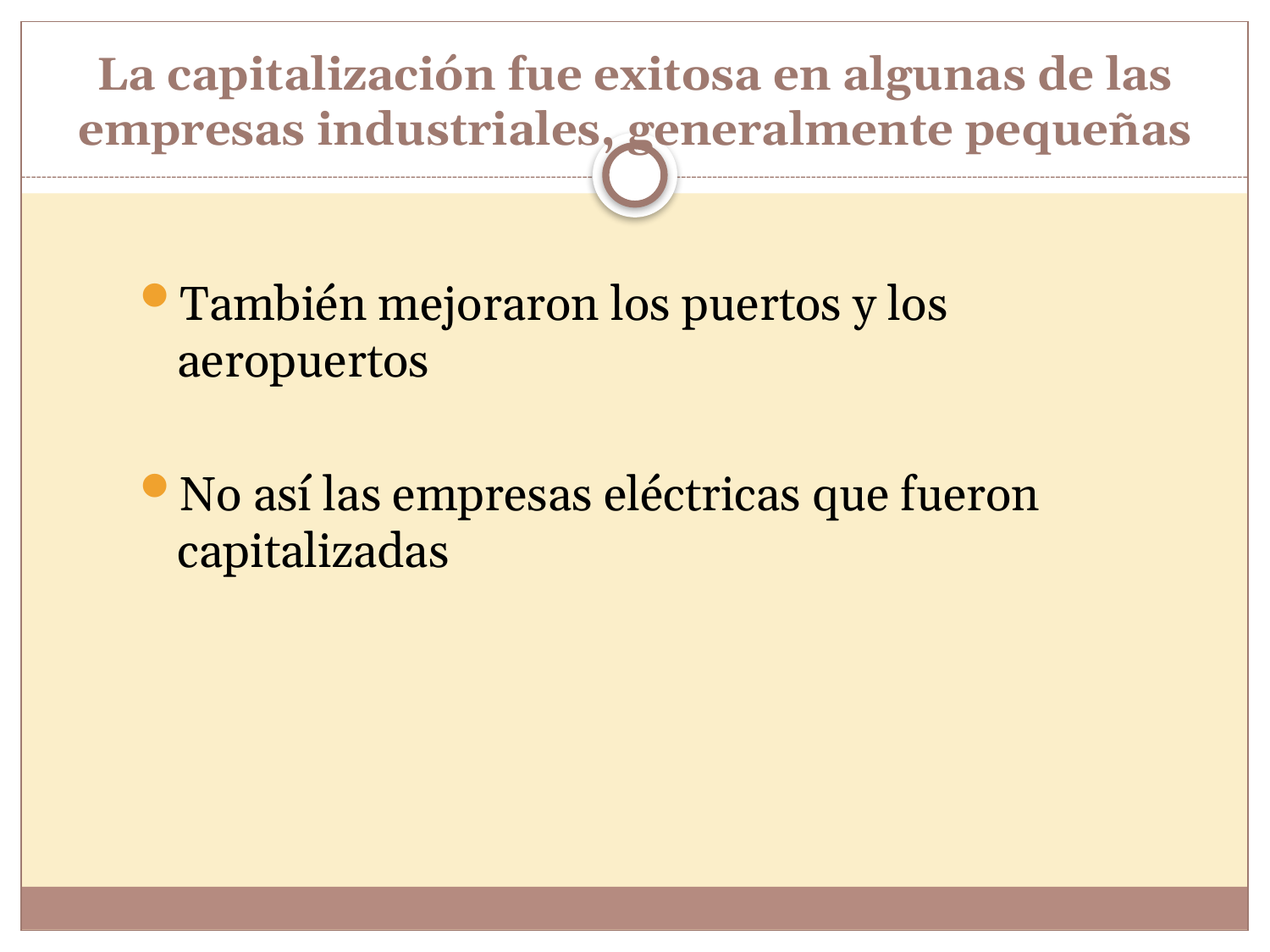

# La capitalización fue exitosa en algunas de las empresas industriales, generalmente pequeñas
También mejoraron los puertos y los aeropuertos

No así las empresas eléctricas que fueron capitalizadas